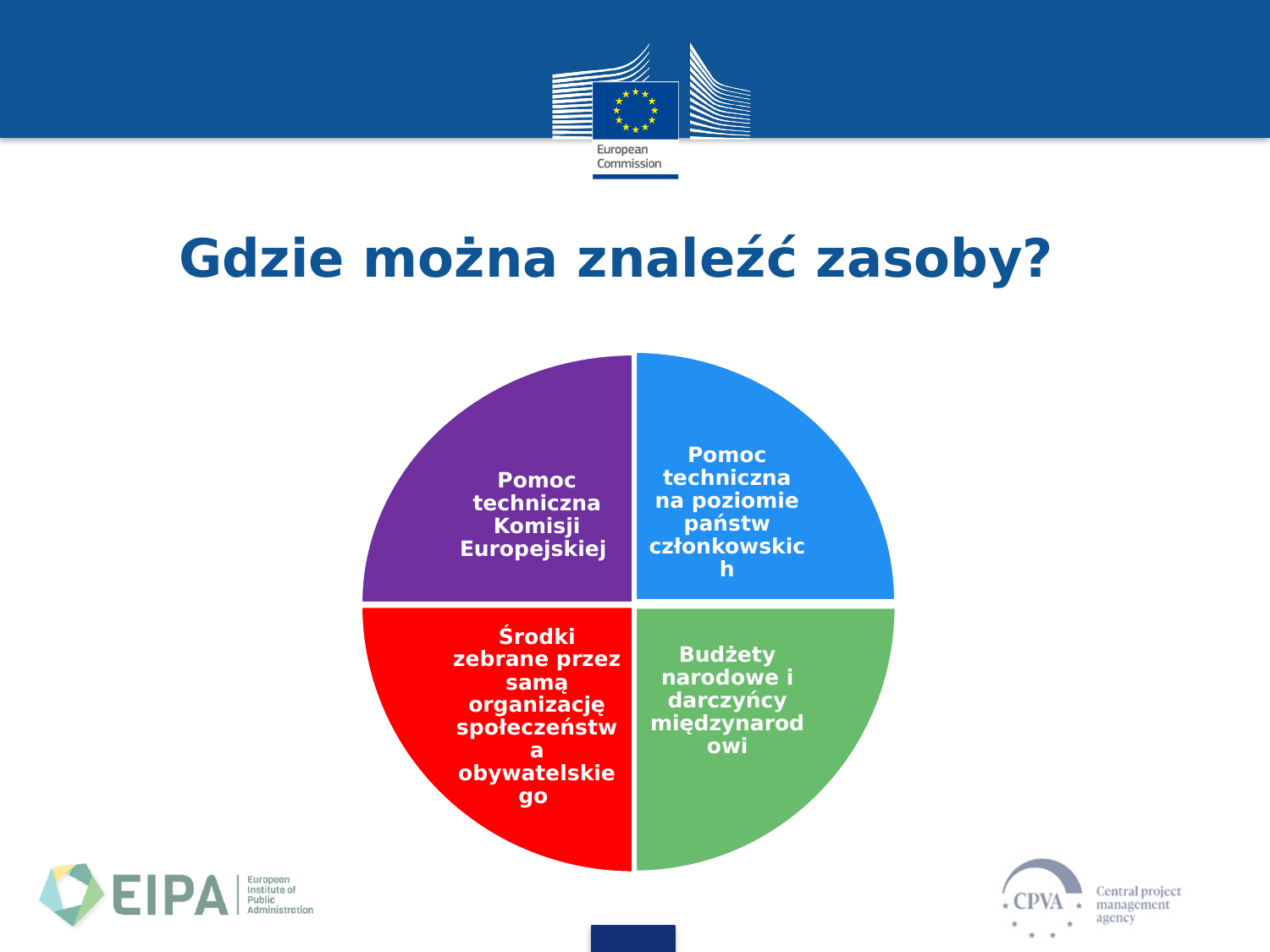

# Gdzie można znaleźć zasoby?
Pomoc techniczna Komisji Europejskiej
Pomoc techniczna na poziomie państw członkowskich
Budżety narodowe i darczyńcy międzynarodowi

Środki zebrane przez samą organizację społeczeństwa obywatelskiego